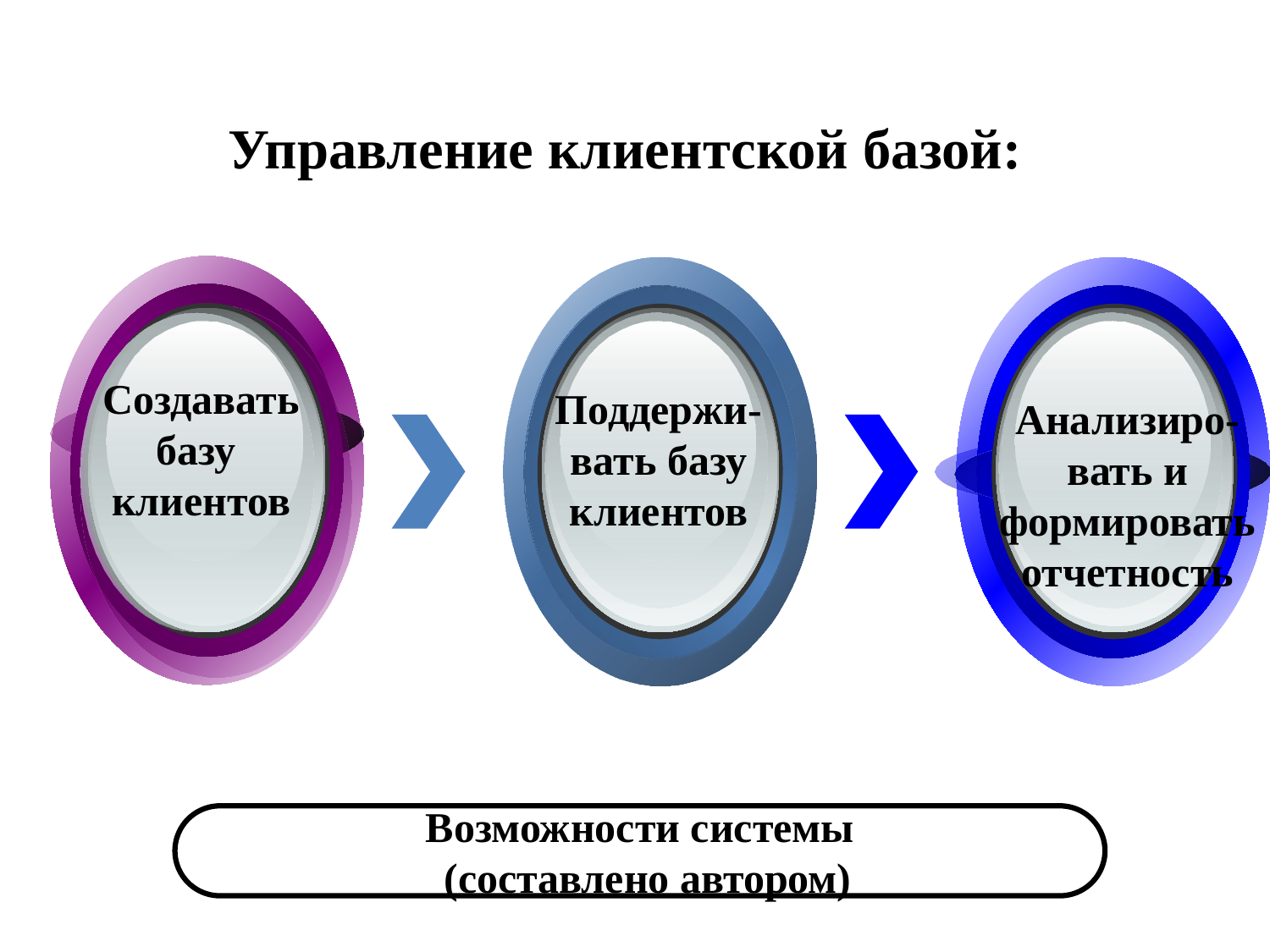

Управление клиентской базой:

 Создавать
базу
клиентов

Поддержи-вать базу клиентов
Анализиро-вать и формировать отчетность

Возможности системы
                       (составлено автором)